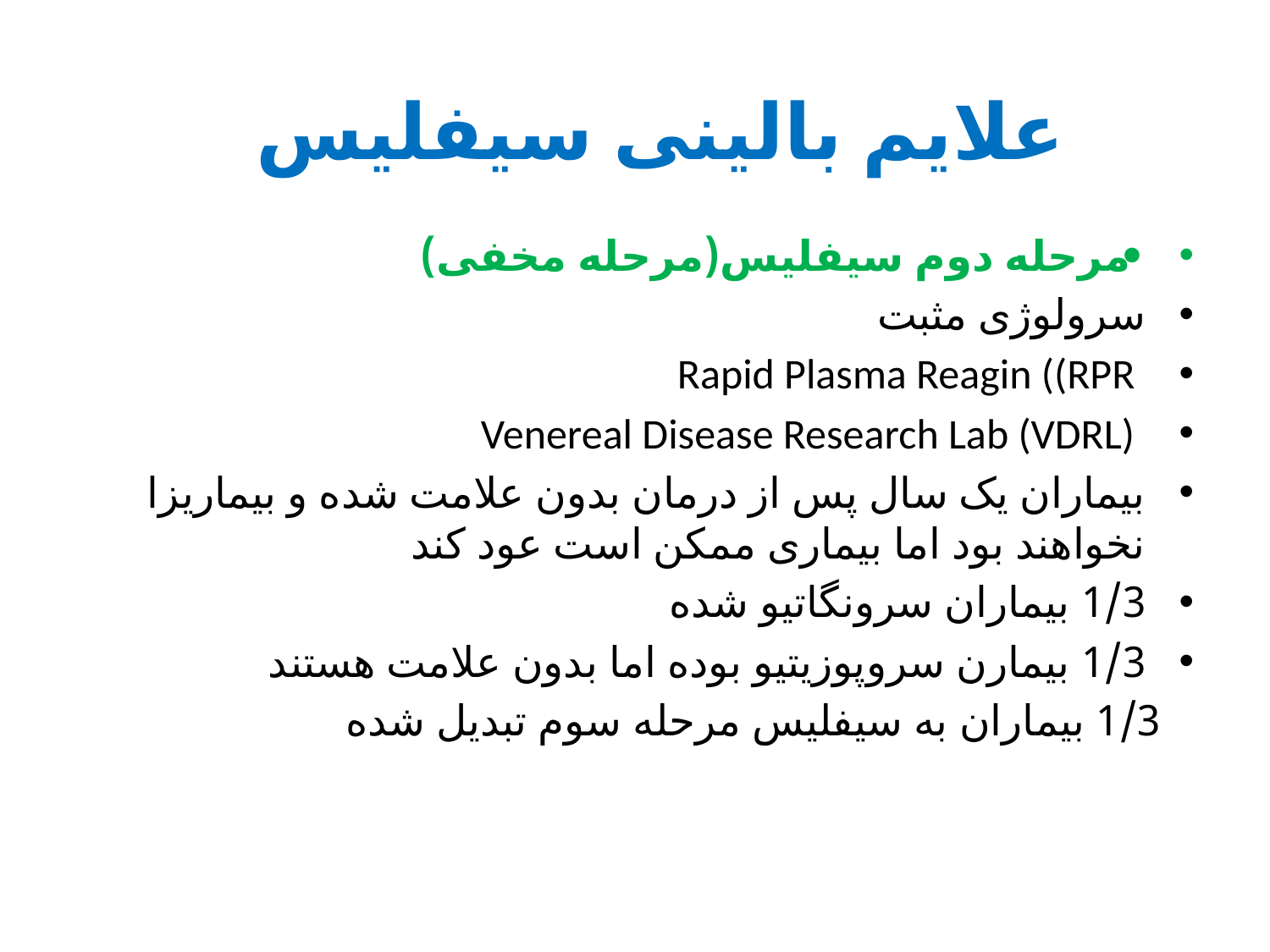

# علایم بالینی سیفلیس
•مرحله دوم سیفلیس(مرحله مخفی)
سرولوژی مثبت
 Rapid Plasma Reagin ((RPR
 Venereal Disease Research Lab (VDRL)
بیماران یک سال پس از درمان بدون علامت شده و بیماریزا نخواهند بود اما بیماری ممکن است عود کند
1/3 بیماران سرونگاتیو شده
1/3 بیمارن سروپوزیتیو بوده اما بدون علامت هستند
   1/3 بیماران به سیفلیس مرحله سوم تبدیل شده